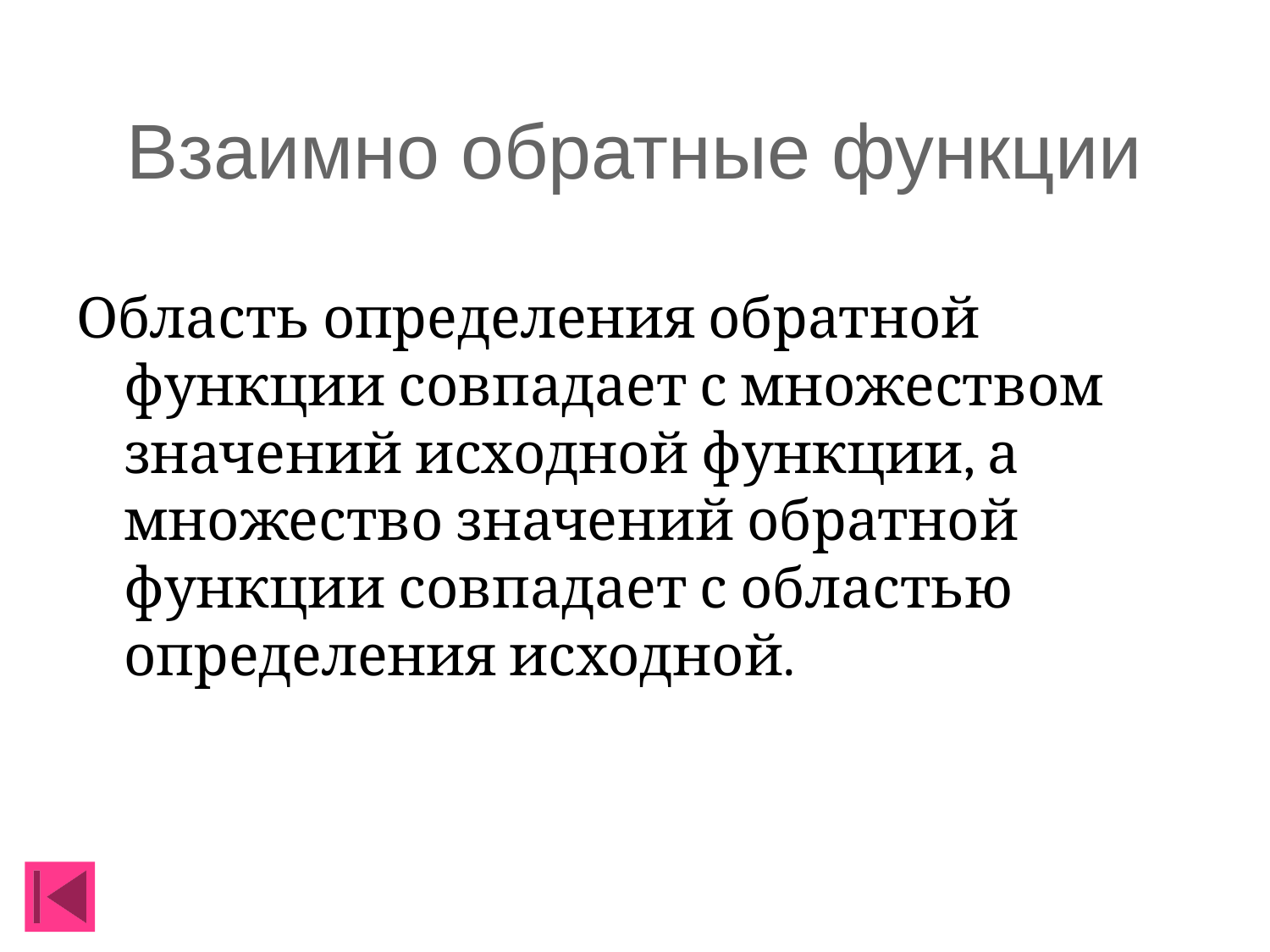

# Взаимно обратные функции
Область определения обратной функции совпадает с множеством значений исходной функции, а множество значений обратной функции совпадает с областью определения исходной.